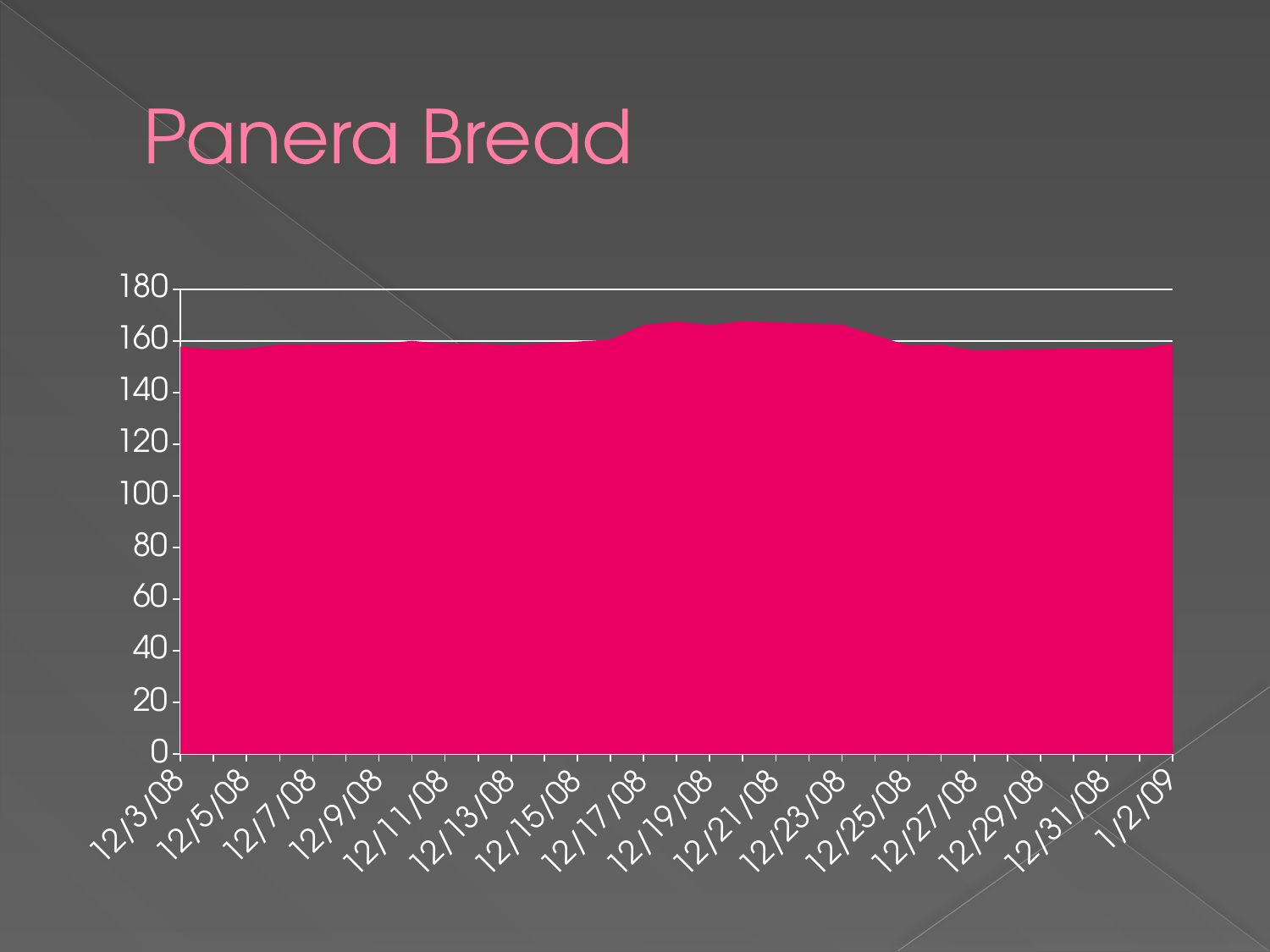

# Panera Bread

### Chart

| Category | Volume | Open | High | Low | Close |
|---|---|---|---|---|---|
| 39785.0 | None | None | None | None | 157.79 |
| 39786.0 | None | None | None | None | 156.64 |
| 39787.0 | None | None | None | None | 156.91 |
| 39788.0 | None | None | None | None | 158.47 |
| 39791.0 | None | None | None | None | 158.71 |
| 39792.0 | None | None | None | None | 160.04 |
| 39793.0 | None | None | None | None | 158.77 |
| 39794.0 | None | None | None | None | 158.86 |
| 39795.0 | None | None | None | None | 158.18 |
| 39798.0 | None | None | None | None | 160.52 |
| 39799.0 | None | None | None | None | 166.1 |
| 39800.0 | None | None | None | None | 167.52 |
| 39801.0 | None | None | None | None | 166.01 |
| 39802.0 | None | None | None | None | 167.62 |
| 39805.0 | None | None | None | None | 166.24 |
| 39807.0 | None | None | None | None | 158.17 |
| 39808.0 | None | None | None | None | 158.34 |
| 39809.0 | None | None | None | None | 156.3 |
| 39812.0 | None | None | None | None | 156.99 |
| 39814.0 | None | None | None | None | 156.81 |
| 39815.0 | None | None | None | None | 158.83 |